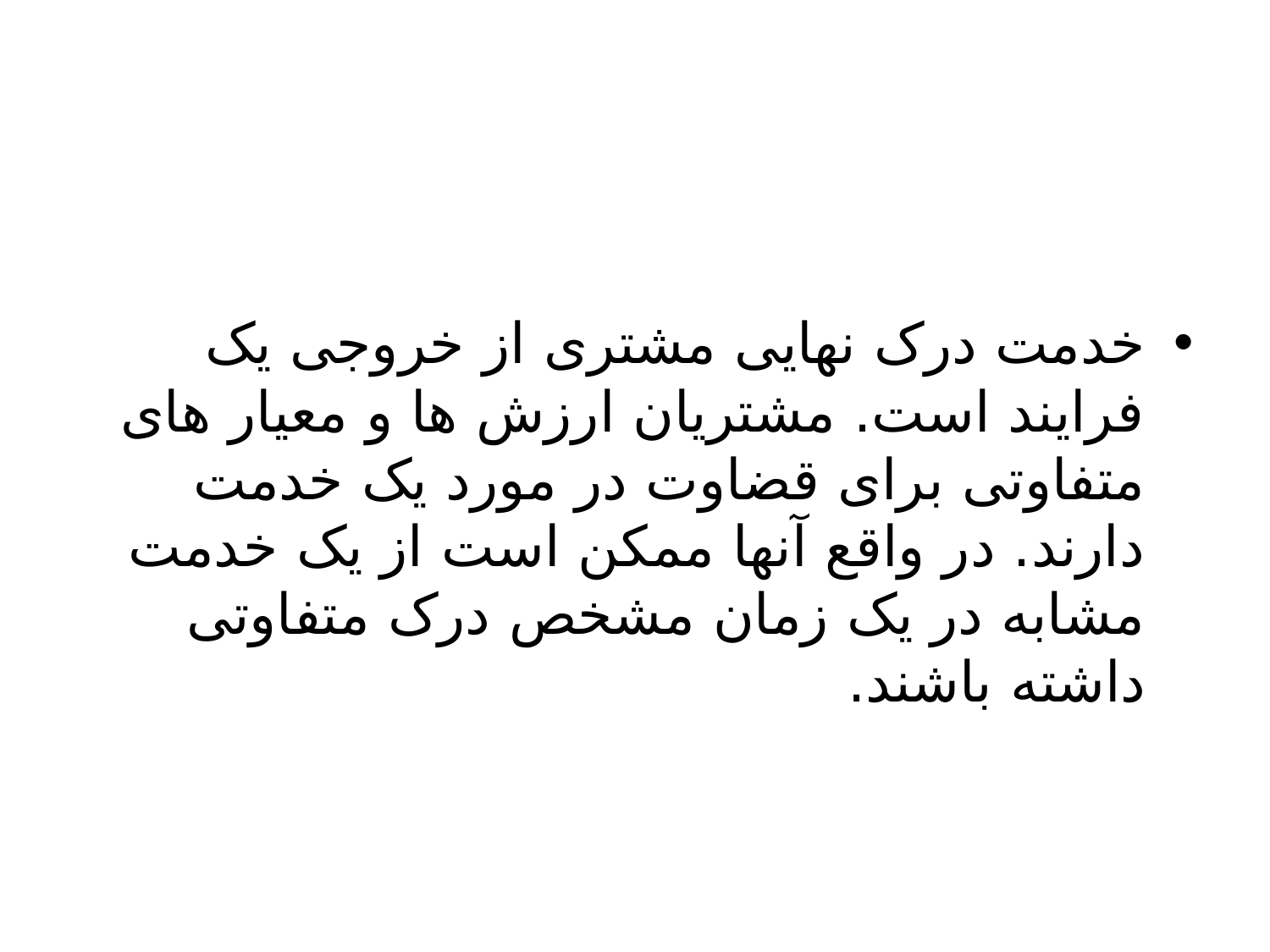

#

خدمت درک نهایی مشتری از خروجی یک فرایند است. مشتریان ارزش ها و معیار های متفاوتی برای قضاوت در مورد یک خدمت دارند. در واقع آنها ممکن است از یک خدمت مشابه در یک زمان مشخص درک متفاوتی داشته باشند.